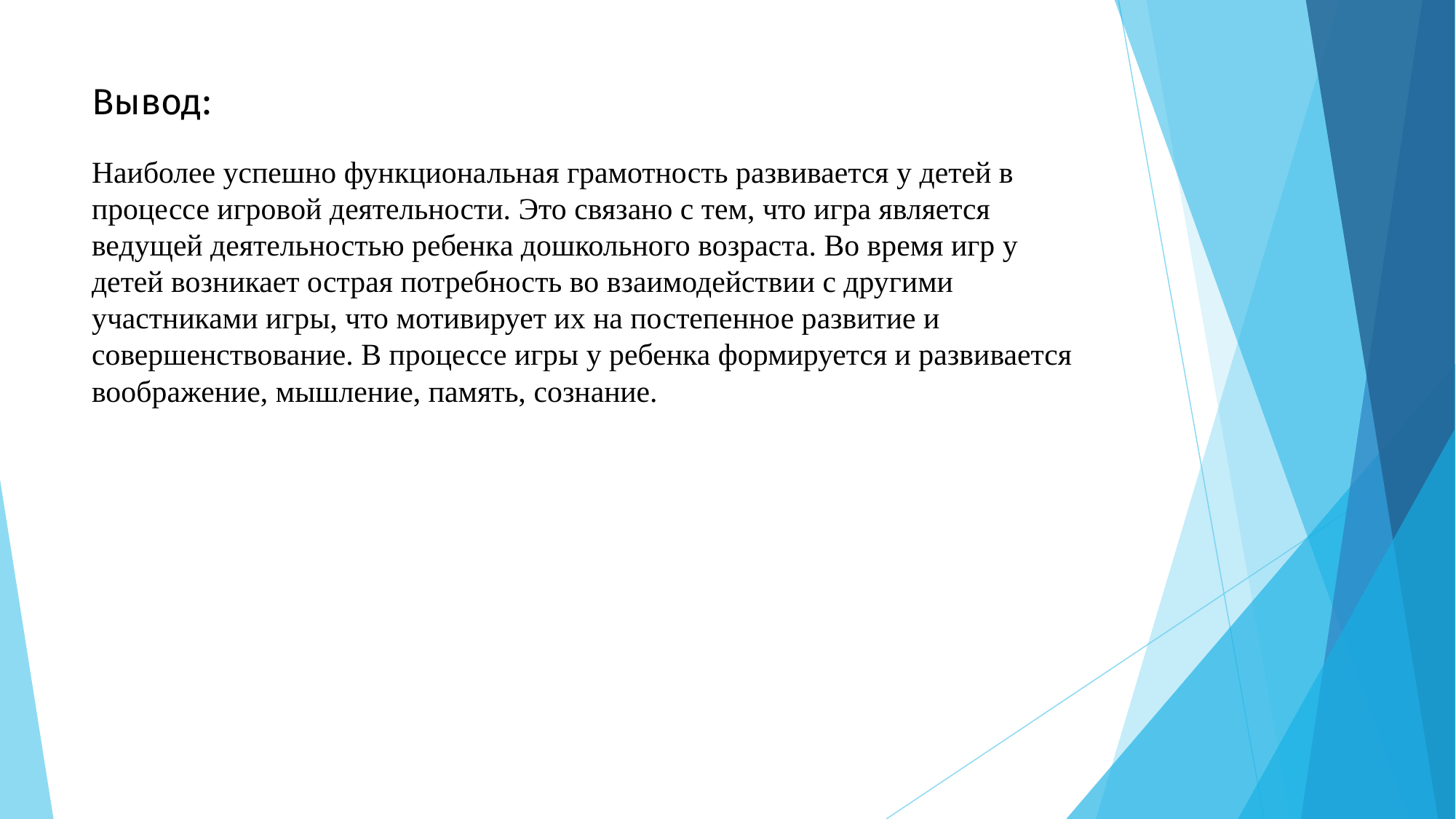

# Вывод:
Наиболее успешно функциональная грамотность развивается у детей в процессе игровой деятельности. Это связано с тем, что игра является ведущей деятельностью ребенка дошкольного возраста. Во время игр у детей возникает острая потребность во взаимодействии с другими участниками игры, что мотивирует их на постепенное развитие и совершенствование. В процессе игры у ребенка формируется и развивается воображение, мышление, память, сознание.